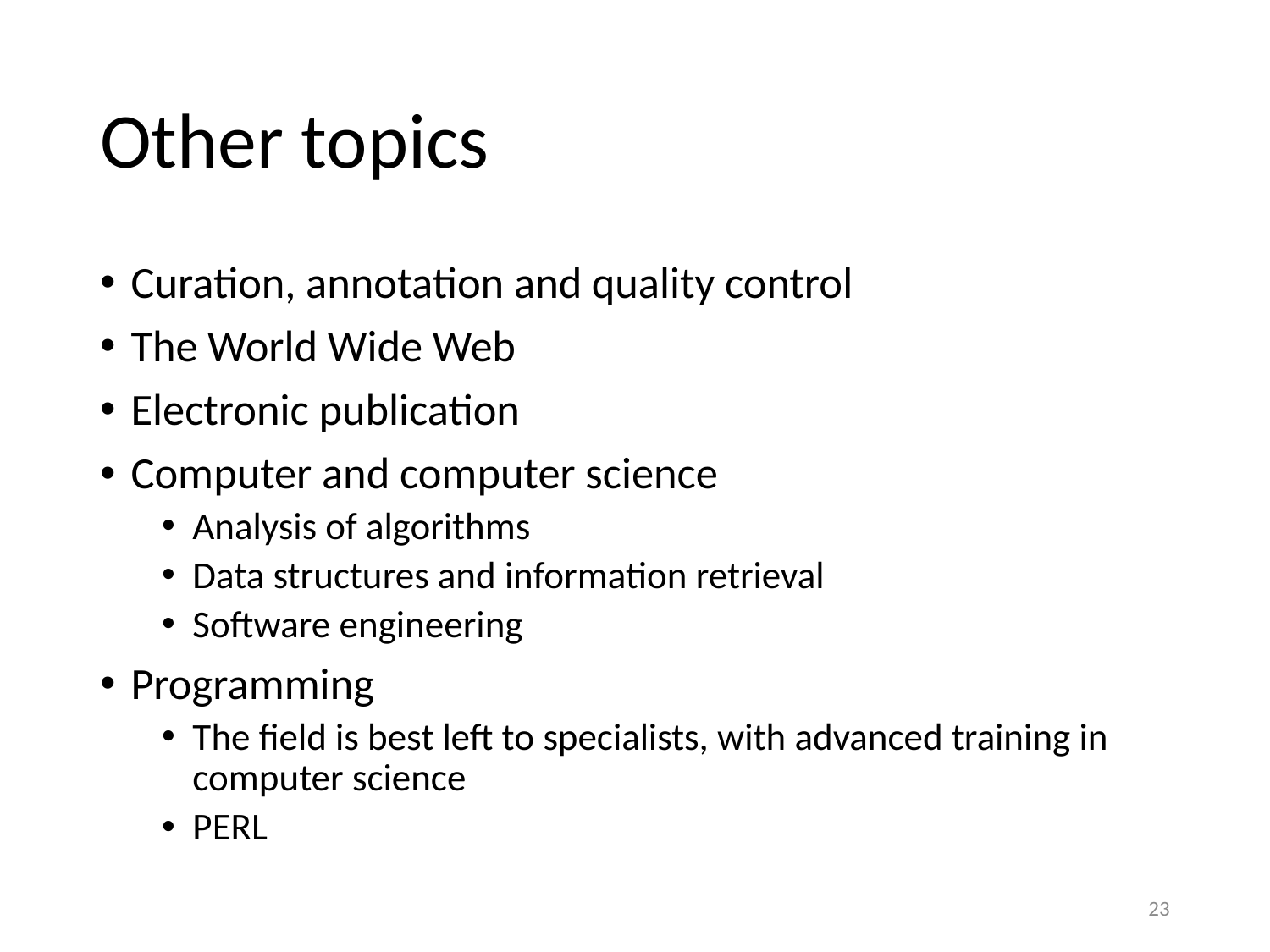

# Other topics
Curation, annotation and quality control
The World Wide Web
Electronic publication
Computer and computer science
Analysis of algorithms
Data structures and information retrieval
Software engineering
Programming
The field is best left to specialists, with advanced training in computer science
PERL

23